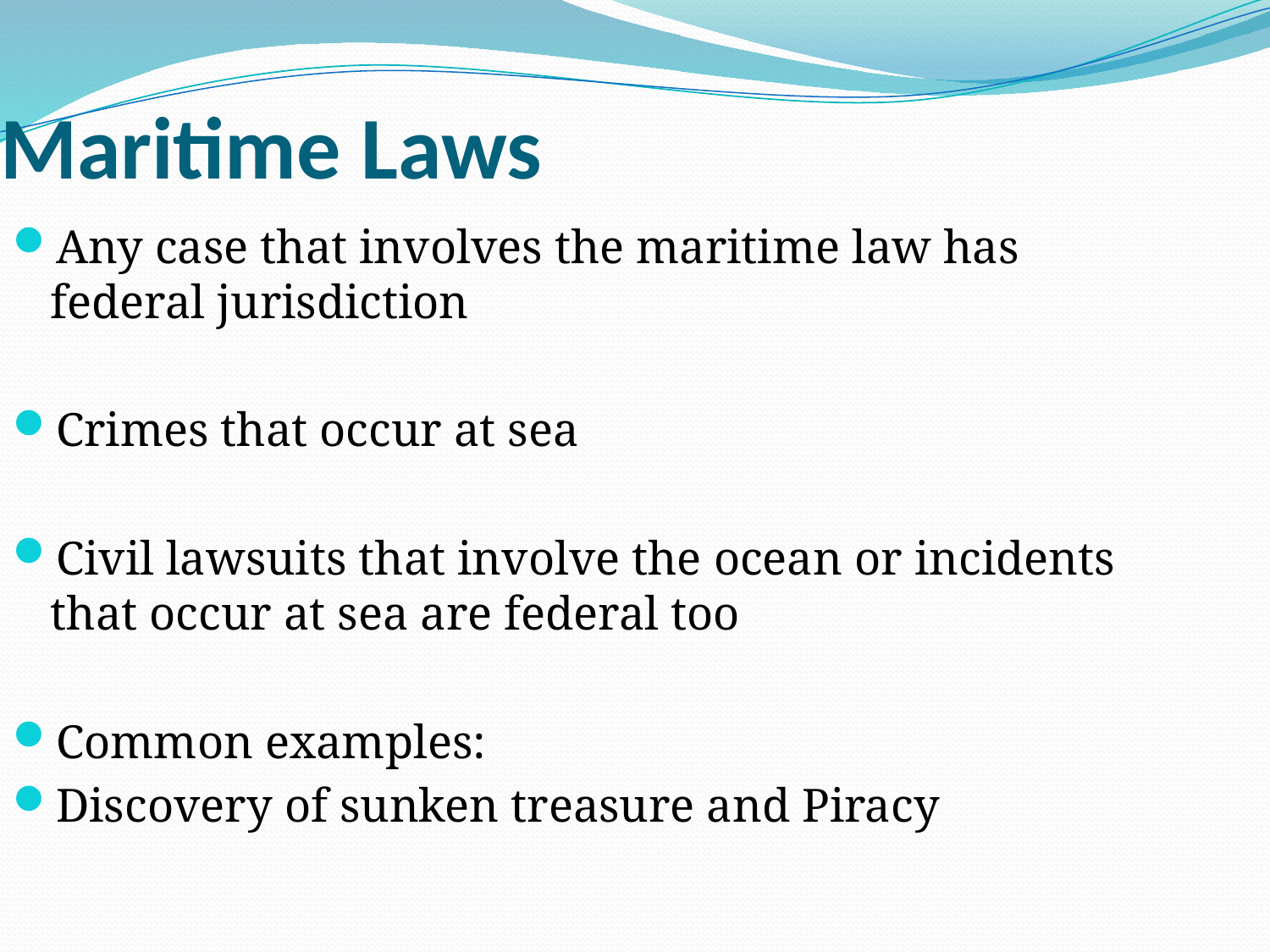

Maritime Laws
Any case that involves the maritime law has federal jurisdiction

Crimes that occur at sea

Civil lawsuits that involve the ocean or incidents that occur at sea are federal too

Common examples:
Discovery of sunken treasure and Piracy